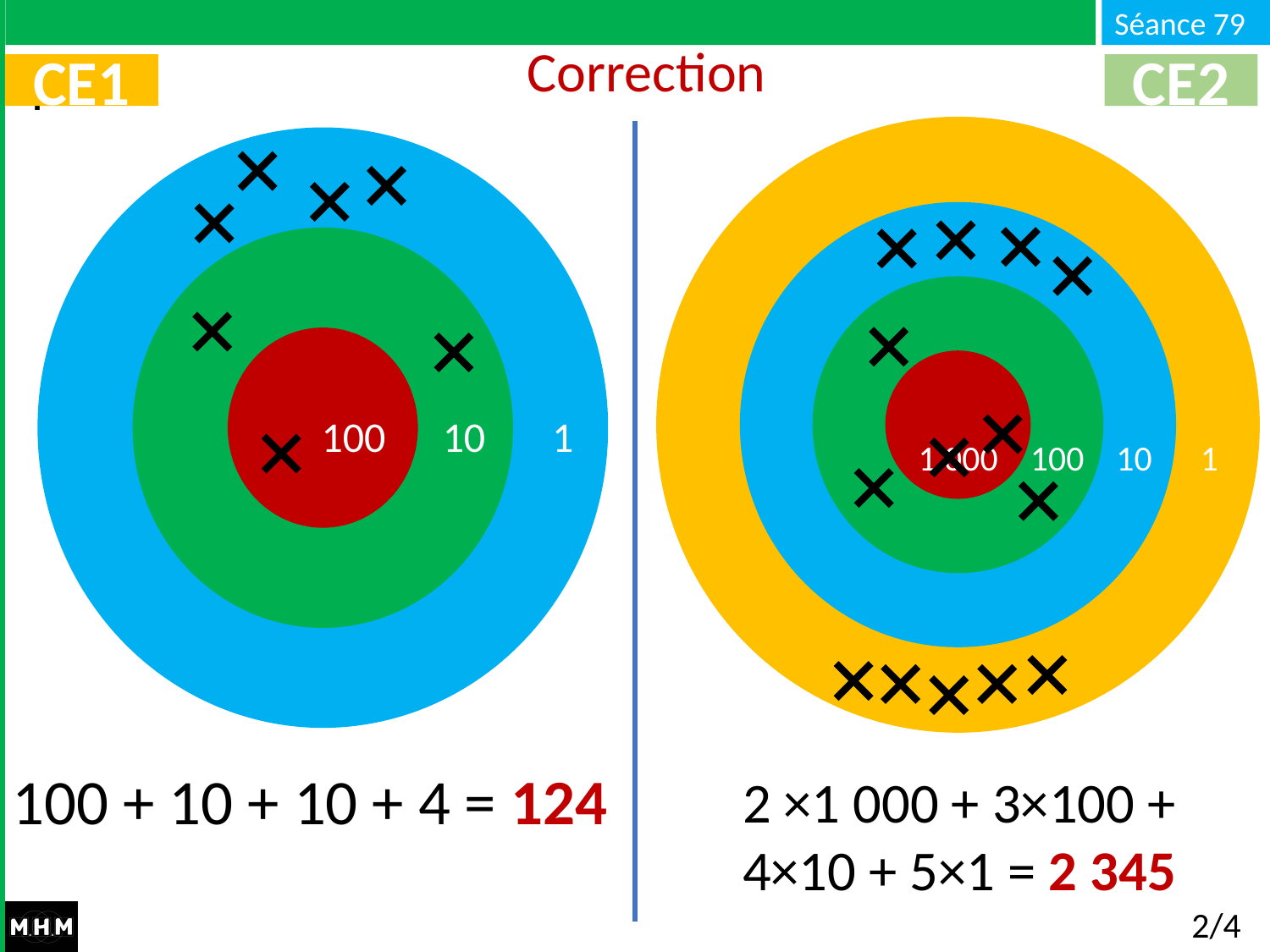

# Correction
CE1
CE2

100      10       1

1 000    100    10      1

100 + 10 + 10 + 4 = 124
2 ×1 000 + 3×100 +
4×10 + 5×1 = 2 345
2/4